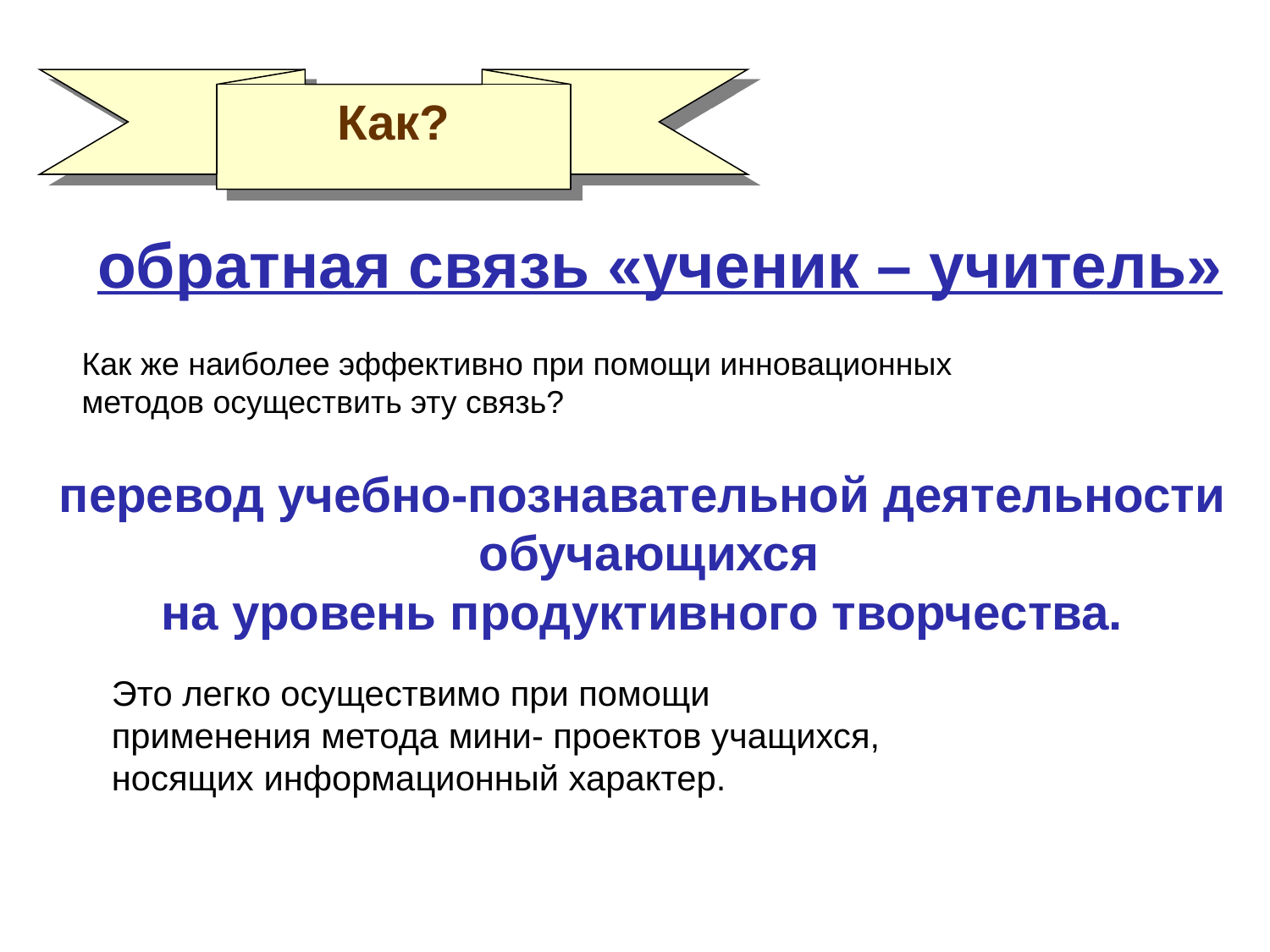

Как?
обратная связь «ученик – учитель»
Как же наиболее эффективно при помощи инновационных методов осуществить эту связь?
перевод учебно-познавательной деятельности
  обучающихся
на уровень продуктивного творчества.
Это легко осуществимо при помощи применения метода мини- проектов учащихся, носящих информационный характер.